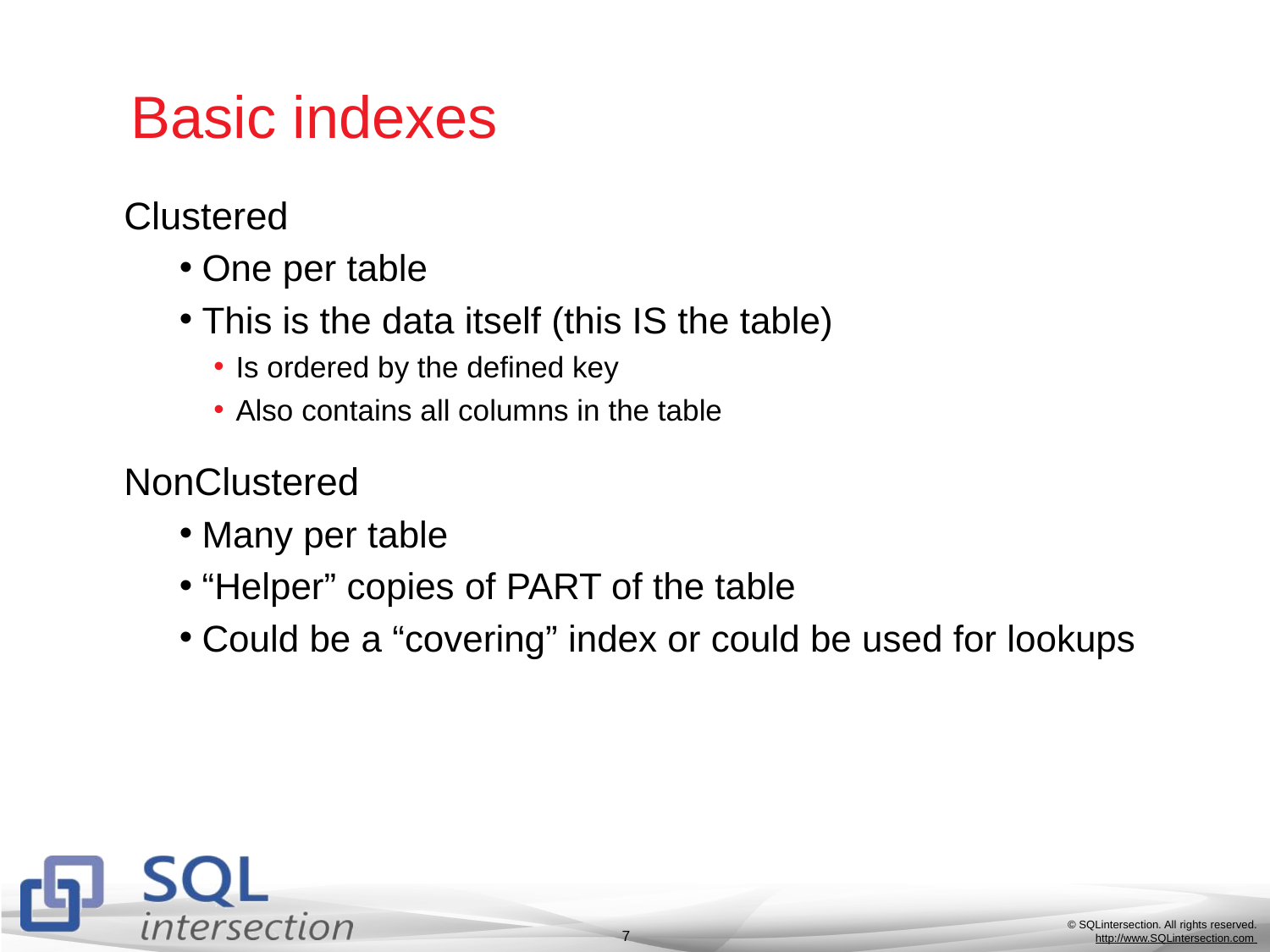

# Basic indexes
Clustered
One per table
This is the data itself (this IS the table)
Is ordered by the defined key
Also contains all columns in the table
NonClustered
Many per table
“Helper” copies of PART of the table
Could be a “covering” index or could be used for lookups